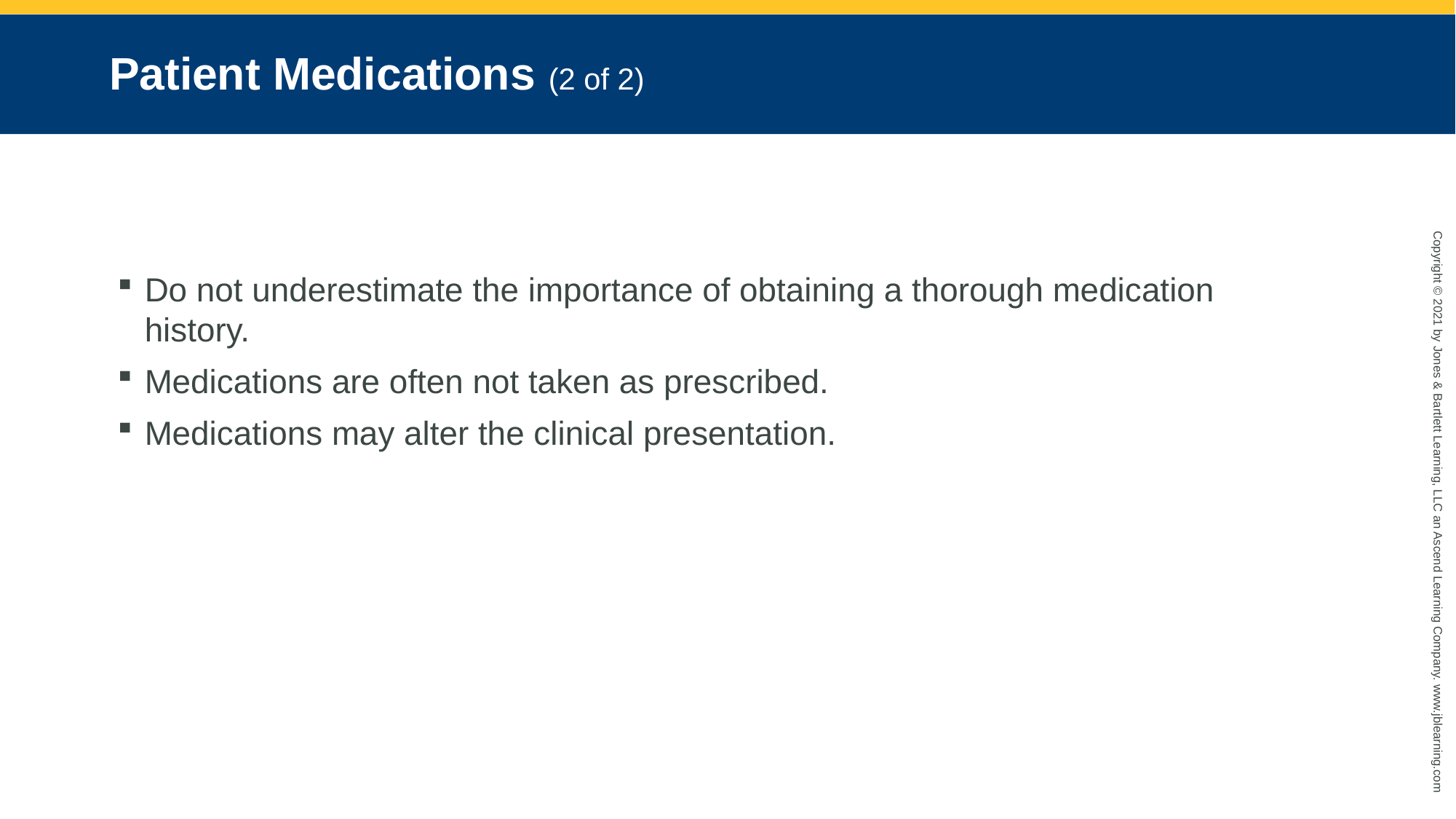

# Patient Medications (2 of 2)
Do not underestimate the importance of obtaining a thorough medication history.
Medications are often not taken as prescribed.
Medications may alter the clinical presentation.